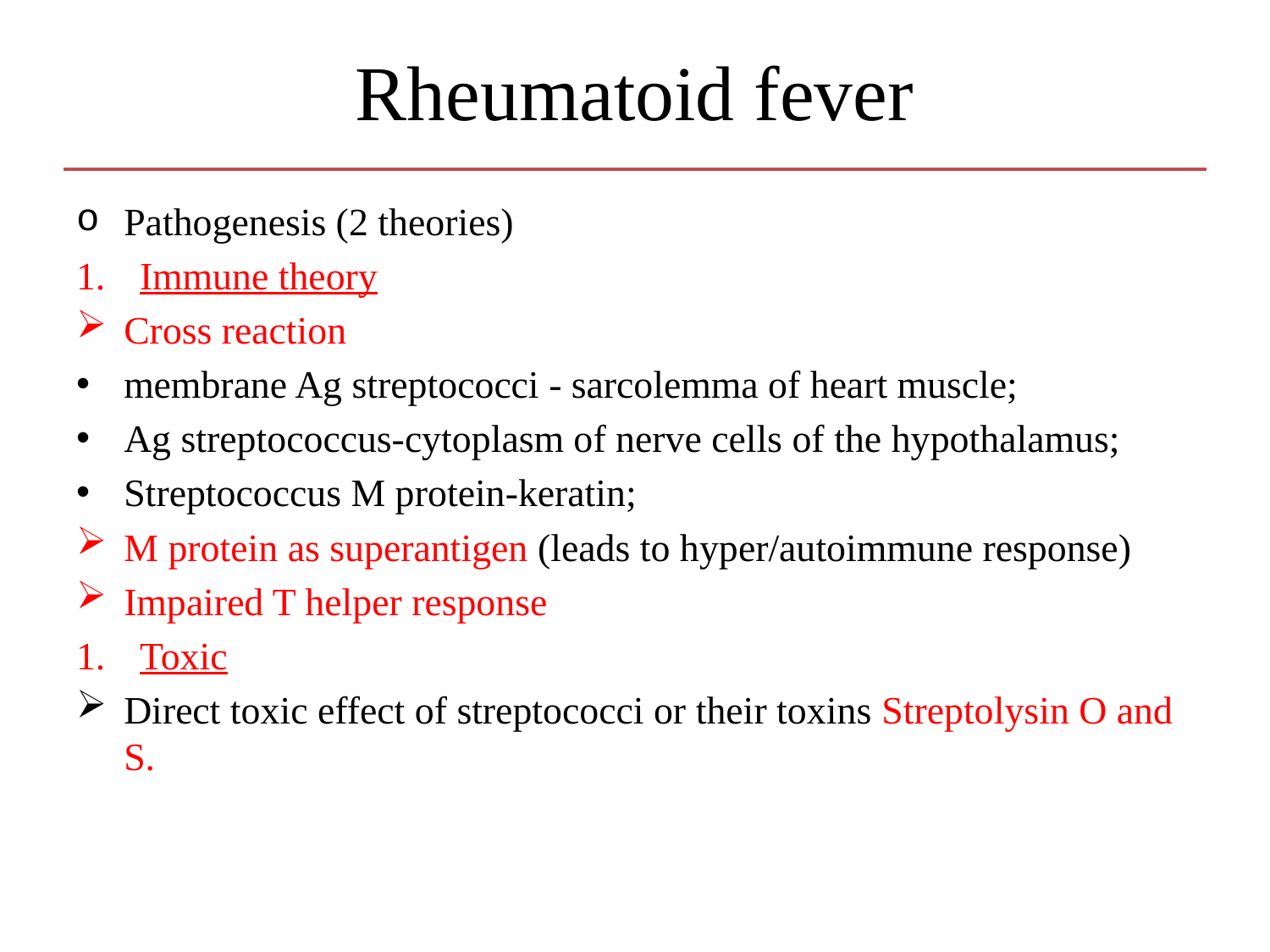

# Rheumatoid fever
Pathogenesis (2 theories)
Immune theory
Cross reaction
membrane Ag streptococci - sarcolemma of heart muscle;
Ag streptococcus-cytoplasm of nerve cells of the hypothalamus;
Streptococcus M protein-keratin;
M protein as superantigen (leads to hyper/autoimmune response)
Impaired T helper response
Toxic
Direct toxic effect of streptococci or their toxins Streptolysin O and S.